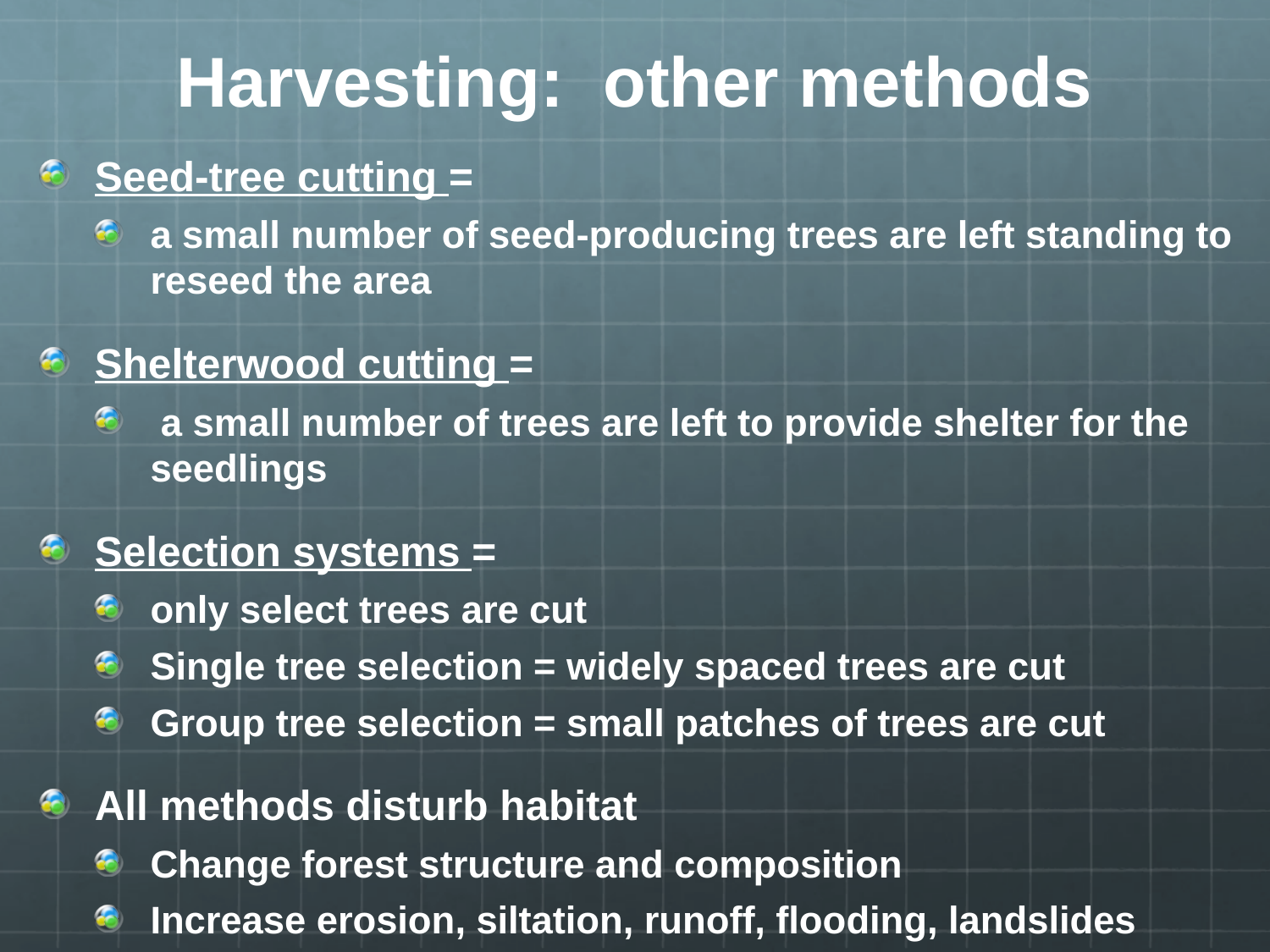

# Harvesting:  other methods
Seed-tree cutting =
a small number of seed-producing trees are left standing to reseed the area
Shelterwood cutting =
 a small number of trees are left to provide shelter for the seedlings
Selection systems =
only select trees are cut
Single tree selection = widely spaced trees are cut
Group tree selection = small patches of trees are cut
All methods disturb habitat
Change forest structure and composition
Increase erosion, siltation, runoff, flooding, landslides